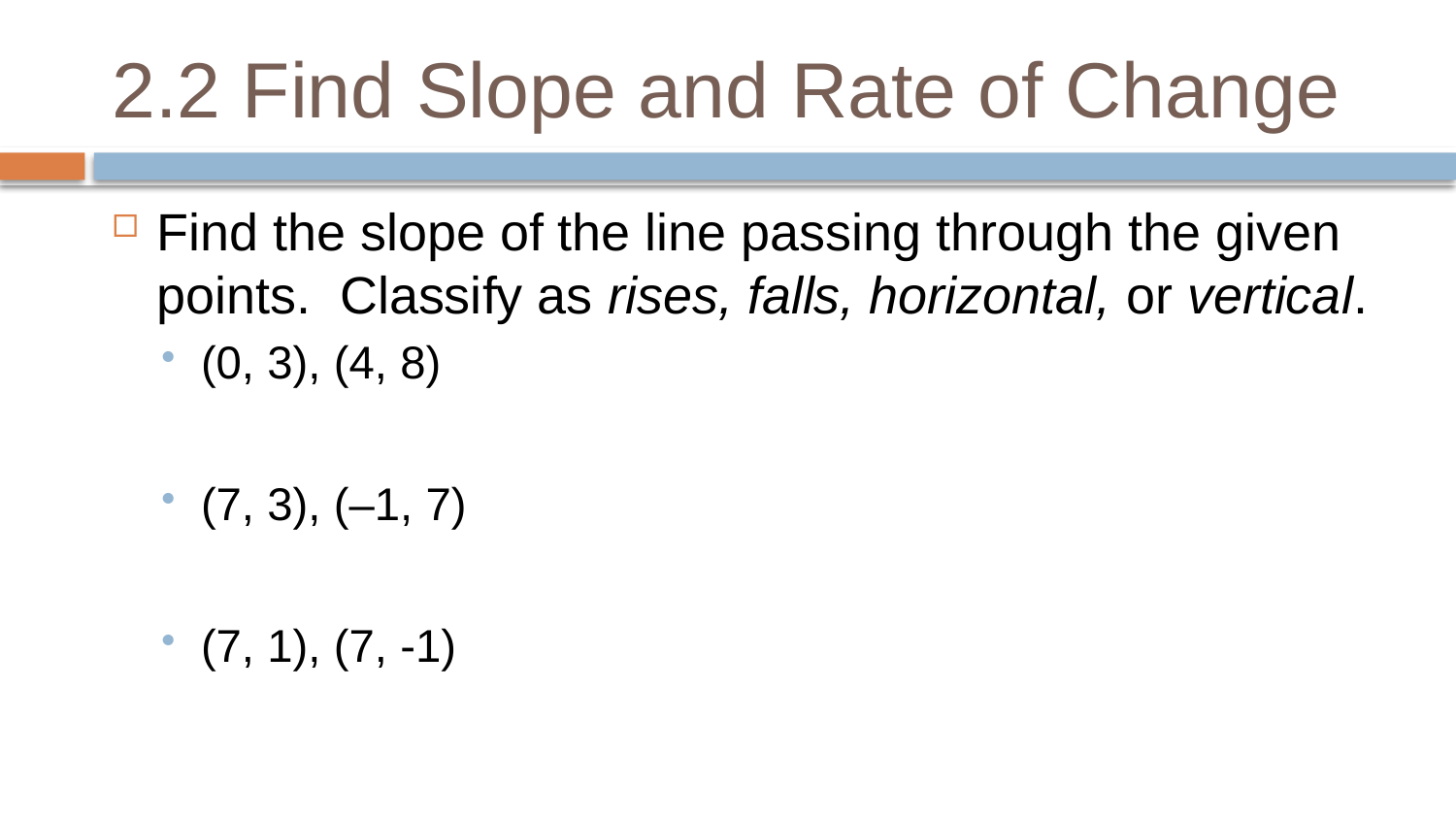

# 2.2 Find Slope and Rate of Change
Find the slope of the line passing through the given points.  Classify as rises, falls, horizontal, or vertical.
(0, 3), (4, 8)

(7, 3), (–1, 7)

(7, 1), (7, -1)